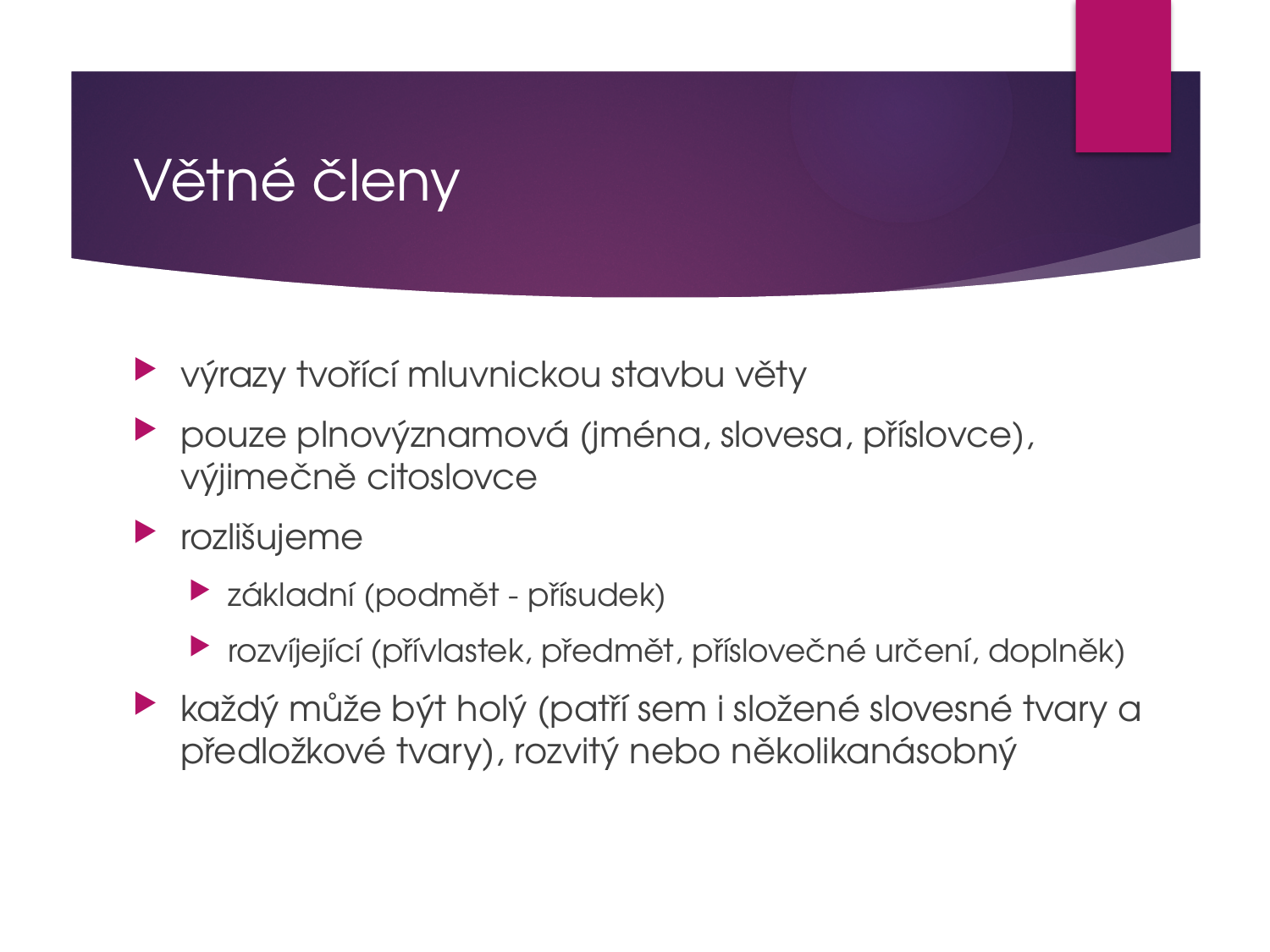

# Větné členy
výrazy tvořící mluvnickou stavbu věty
pouze plnovýznamová (jména, slovesa, příslovce), výjimečně citoslovce
rozlišujeme
základní (podmět - přísudek)
rozvíjející (přívlastek, předmět, příslovečné určení, doplněk)
každý může být holý (patří sem i složené slovesné tvary a předložkové tvary), rozvitý nebo několikanásobný